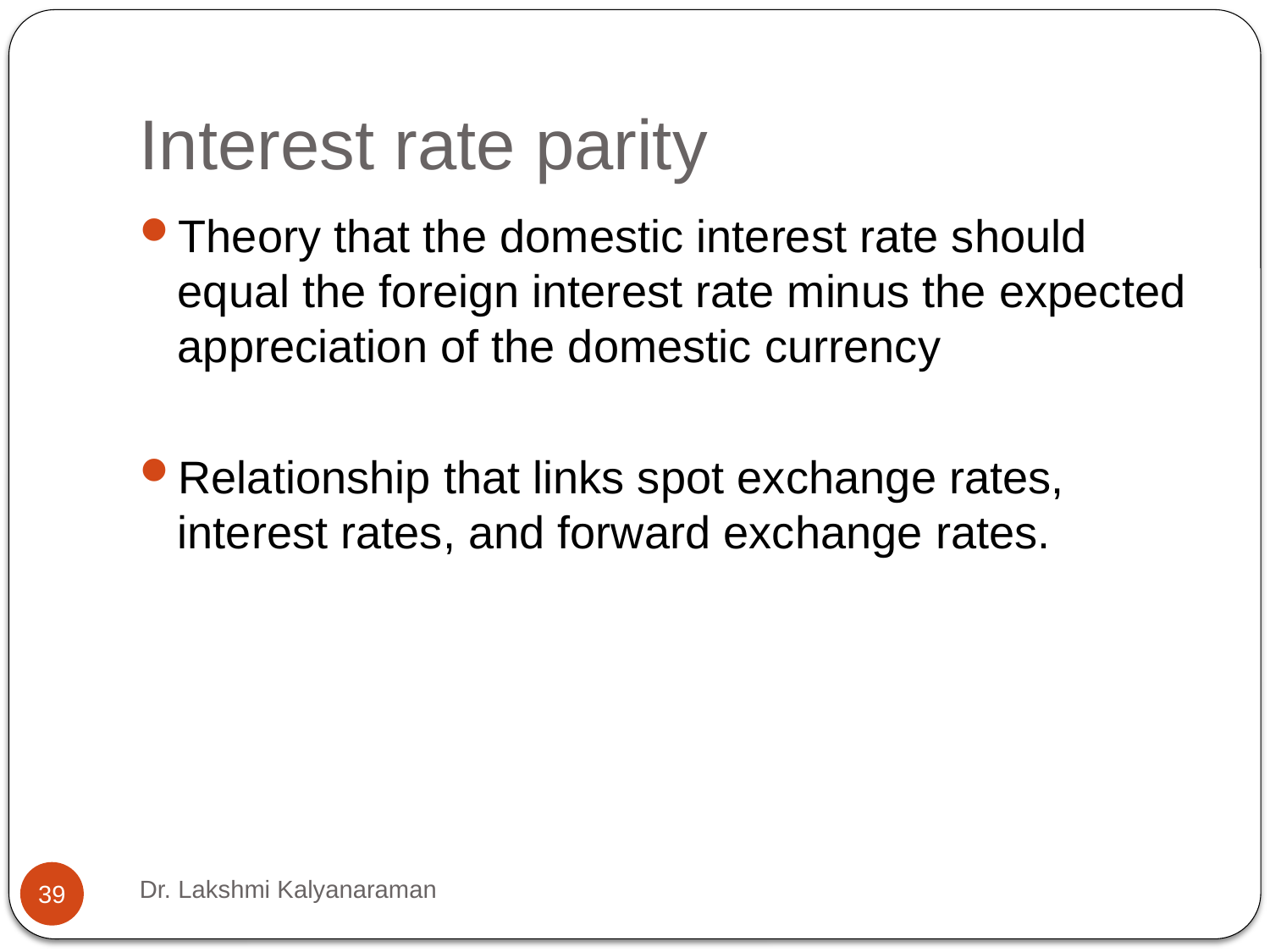

# Interest rate parity
Theory that the domestic interest rate should equal the foreign interest rate minus the expected appreciation of the domestic currency

Relationship that links spot exchange rates, interest rates, and forward exchange rates.
Dr. Lakshmi Kalyanaraman
39